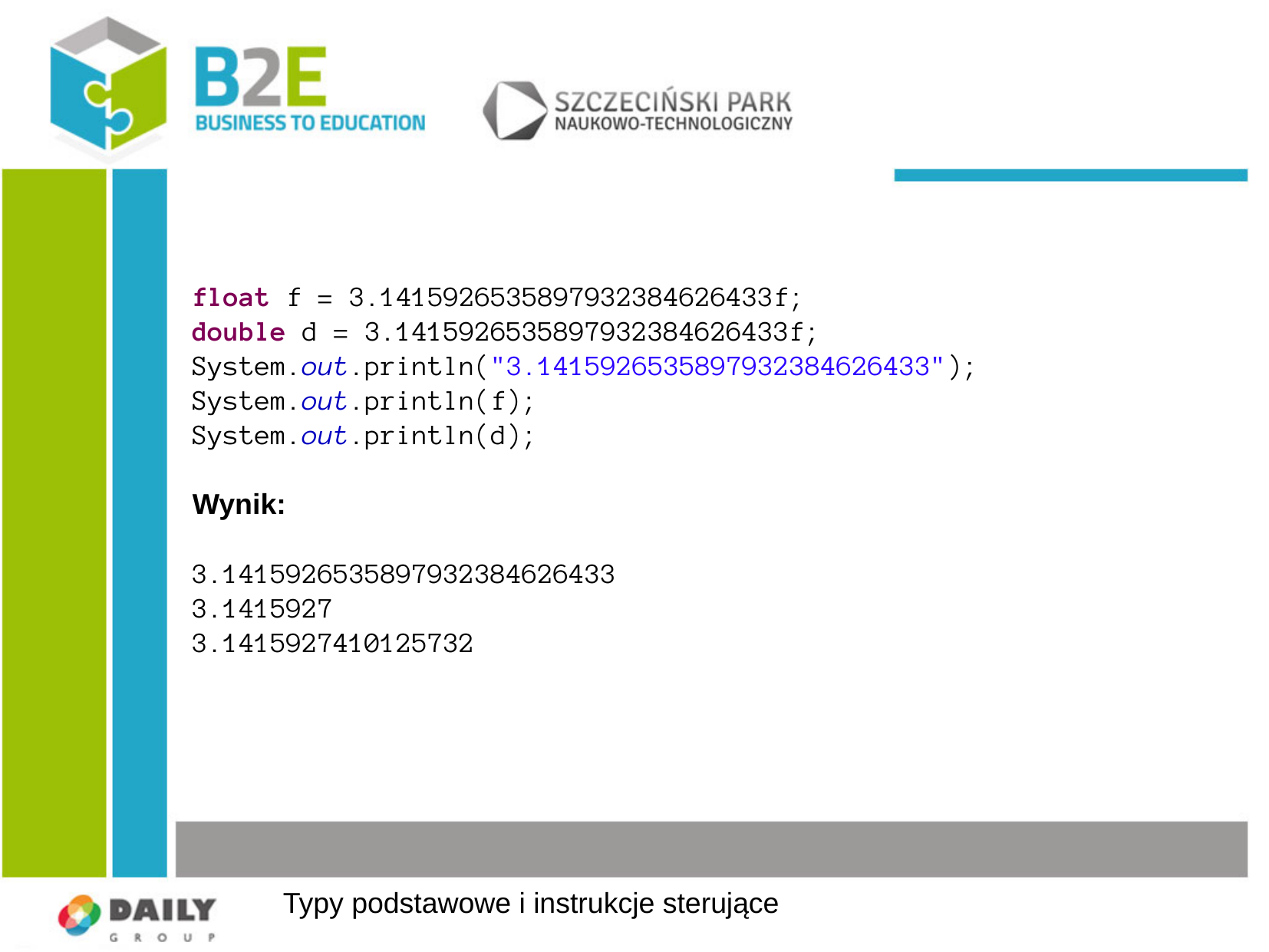

float f = 3.1415926535897932384626433f;
double d = 3.1415926535897932384626433f;
System.out.println("3.1415926535897932384626433");
System.out.println(f);
System.out.println(d);
Wynik:

3.1415926535897932384626433
3.1415927
3.1415927410125732
Typy podstawowe i instrukcje sterujące